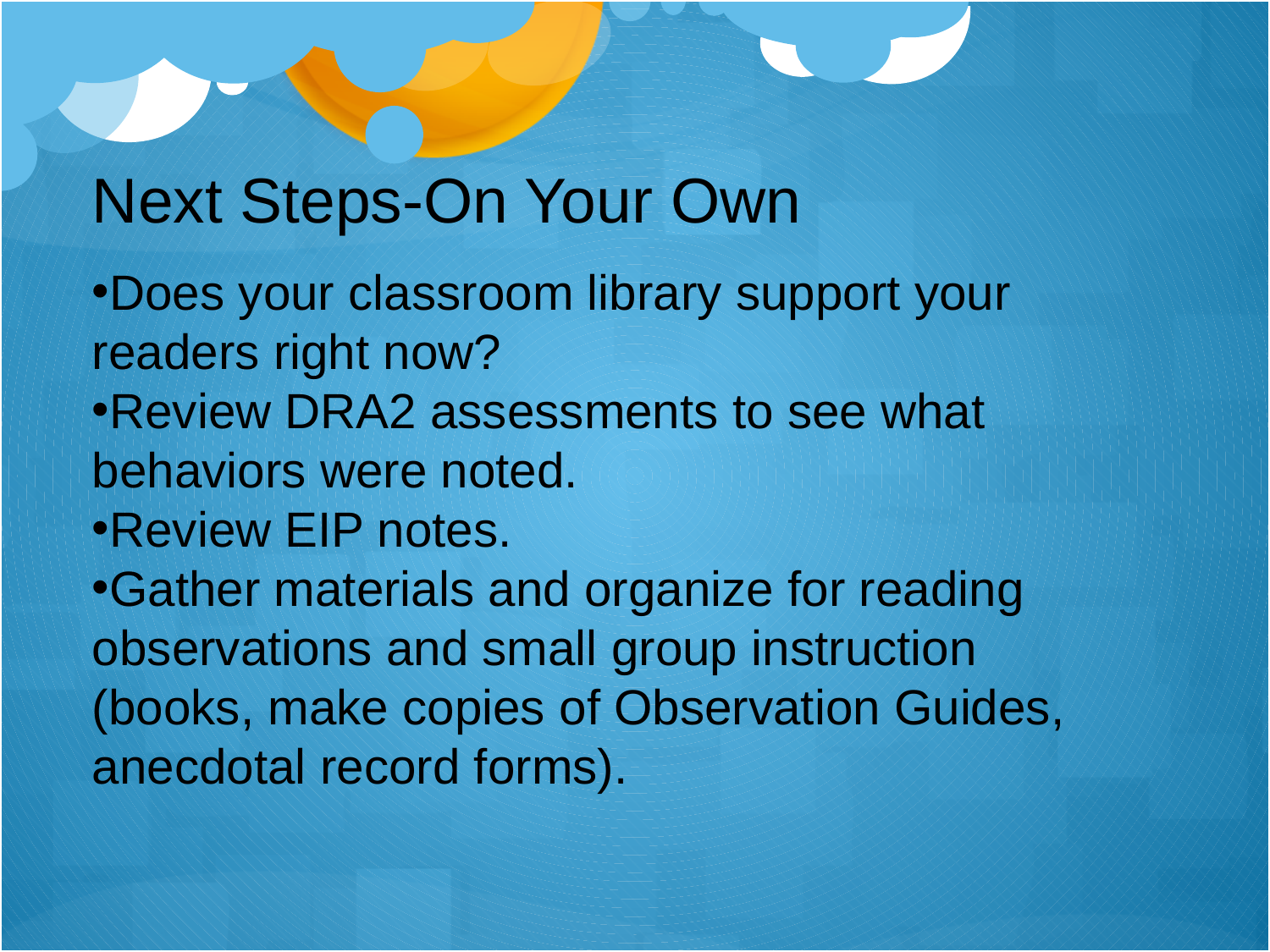

Next Steps-On Your Own

Does your classroom library support your readers right now?
Review DRA2 assessments to see what behaviors were noted.
Review EIP notes.
Gather materials and organize for reading observations and small group instruction (books, make copies of Observation Guides, anecdotal record forms).